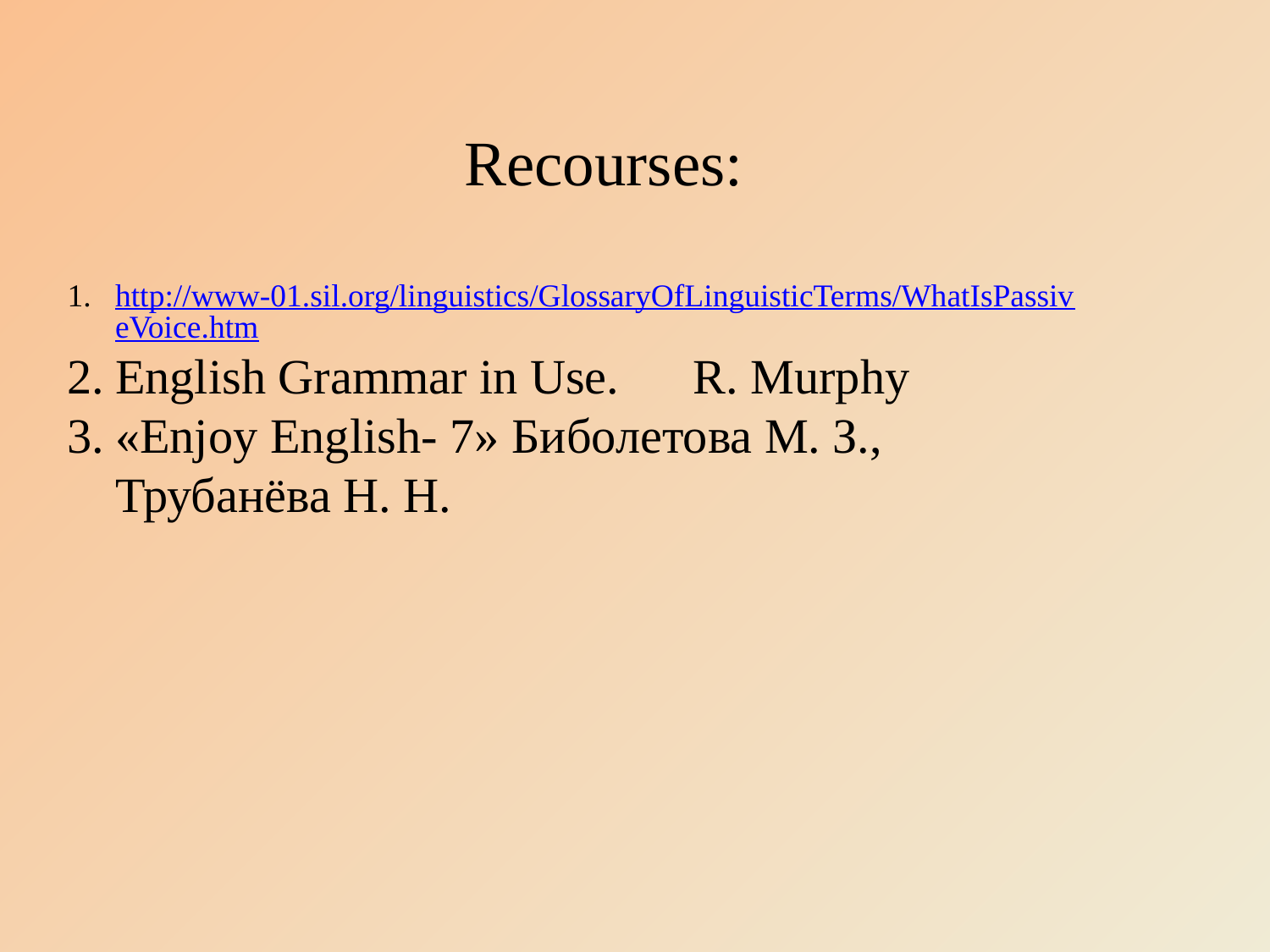

Recourses:

http://www-01.sil.org/linguistics/GlossaryOfLinguisticTerms/WhatIsPassiveVoice.htm
English Grammar in Use.      R. Murphy
«Enjoy English- 7» Биболетова М. З., Трубанёва Н. Н.